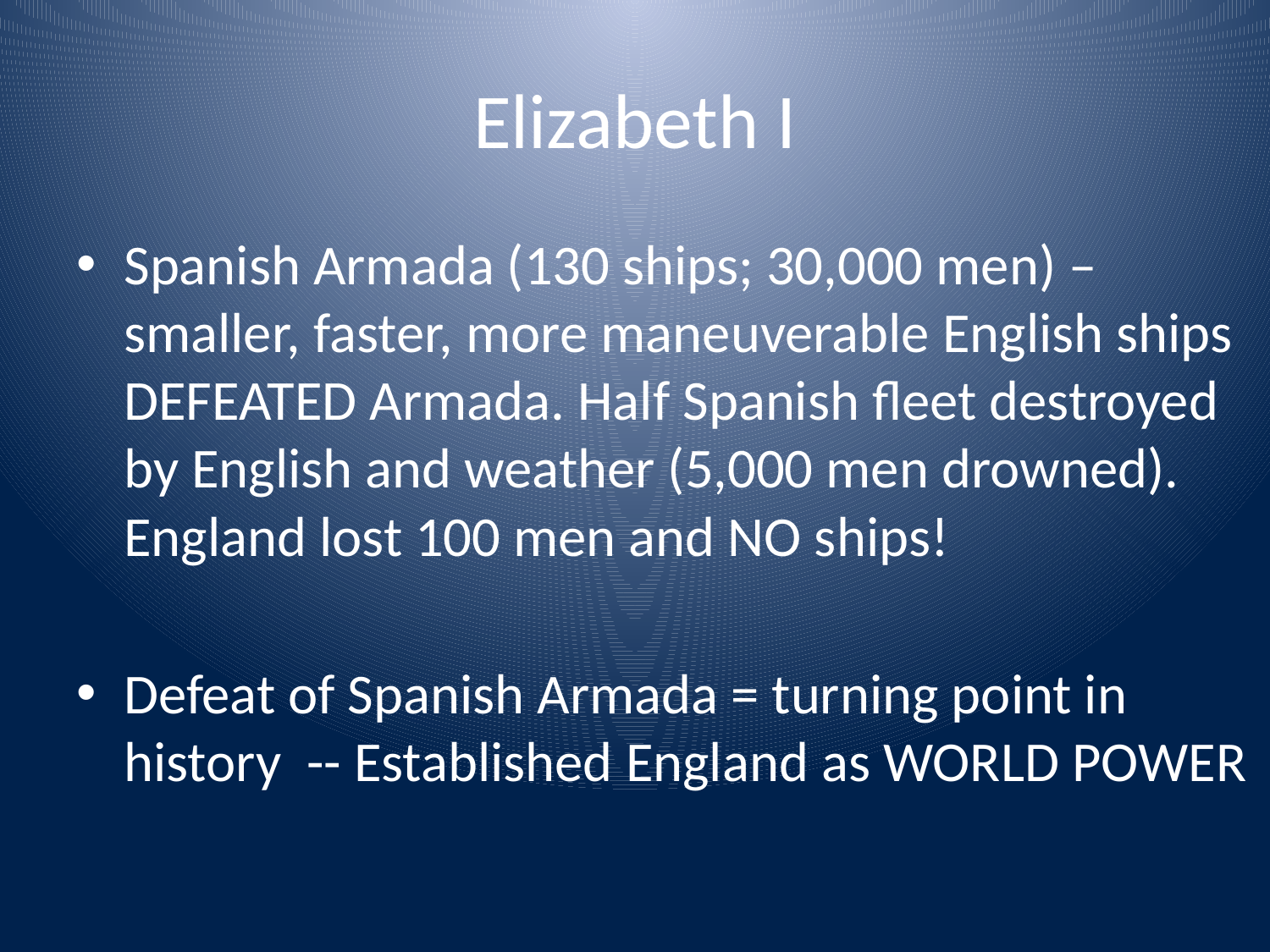

# Elizabeth I
Spanish Armada (130 ships; 30,000 men) – smaller, faster, more maneuverable English ships DEFEATED Armada. Half Spanish fleet destroyed by English and weather (5,000 men drowned).  England lost 100 men and NO ships!

Defeat of Spanish Armada = turning point in history  -- Established England as WORLD POWER